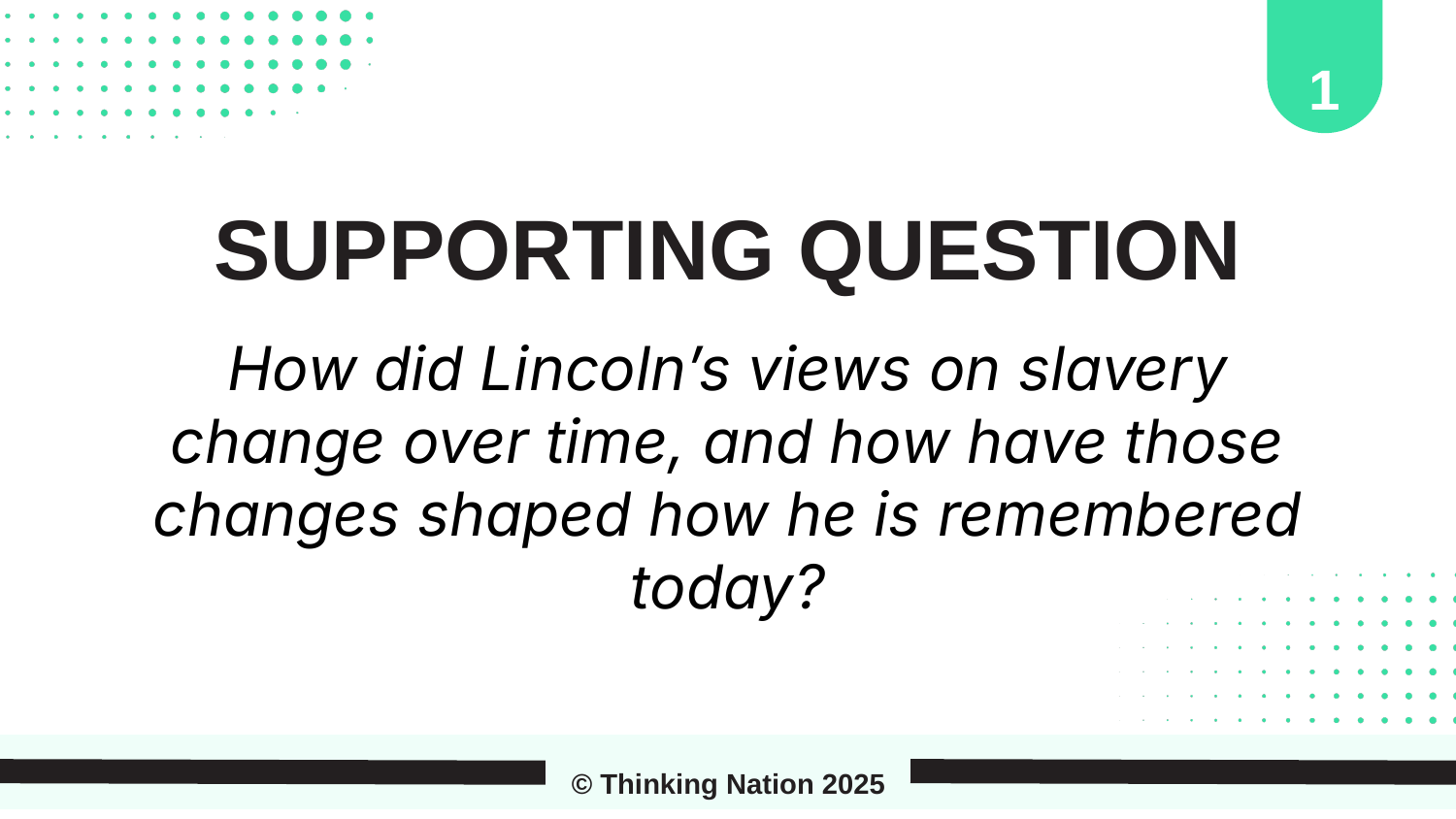

1
SUPPORTING QUESTION
How did Lincoln’s views on slavery change over time, and how have those changes shaped how he is remembered today?

© Thinking Nation 2025